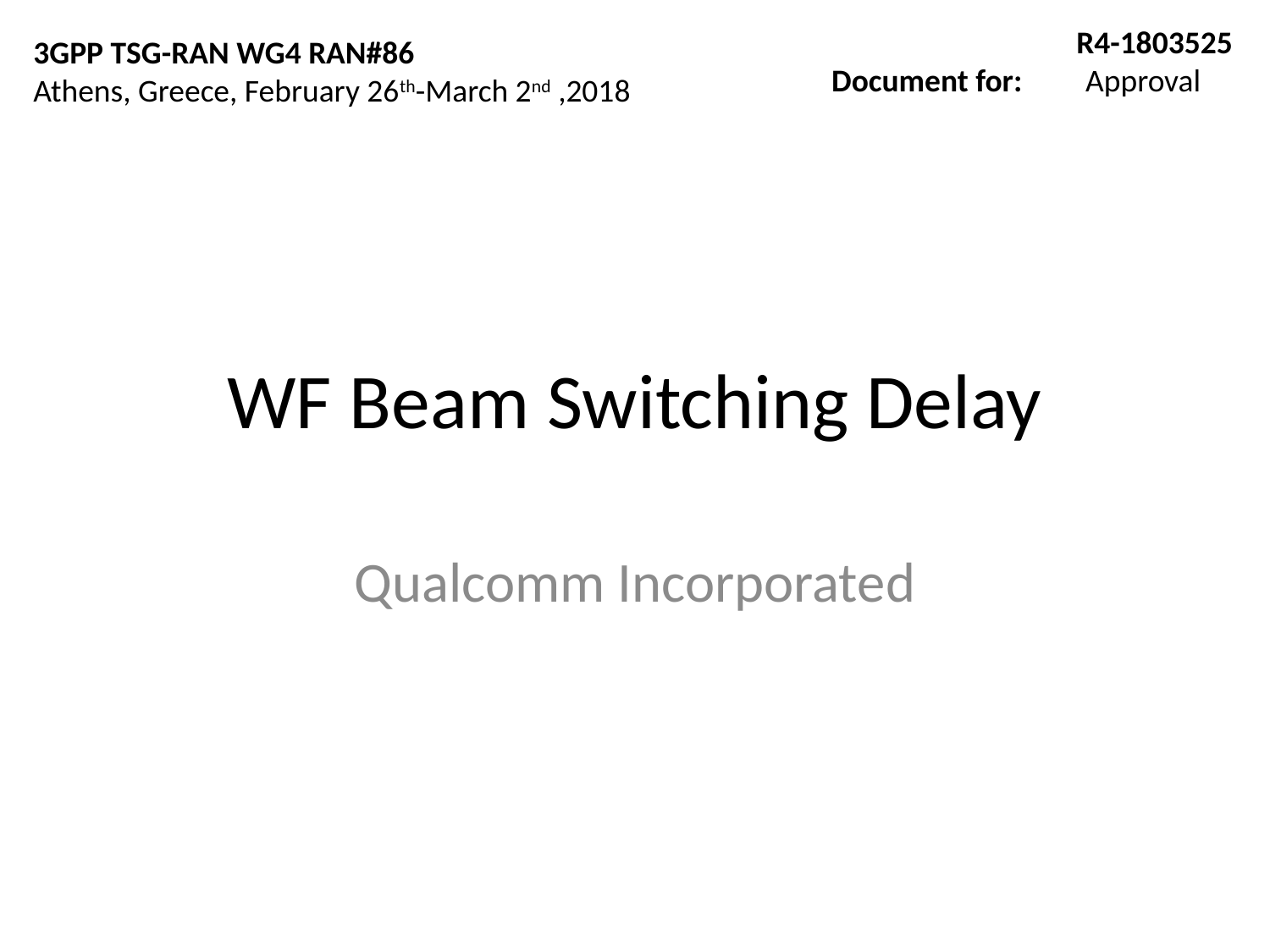

R4-1803525
Document for:	Approval
3GPP TSG-RAN WG4 RAN#86
Athens, Greece, February 26th-March 2nd ,2018
# WF Beam Switching Delay
Qualcomm Incorporated